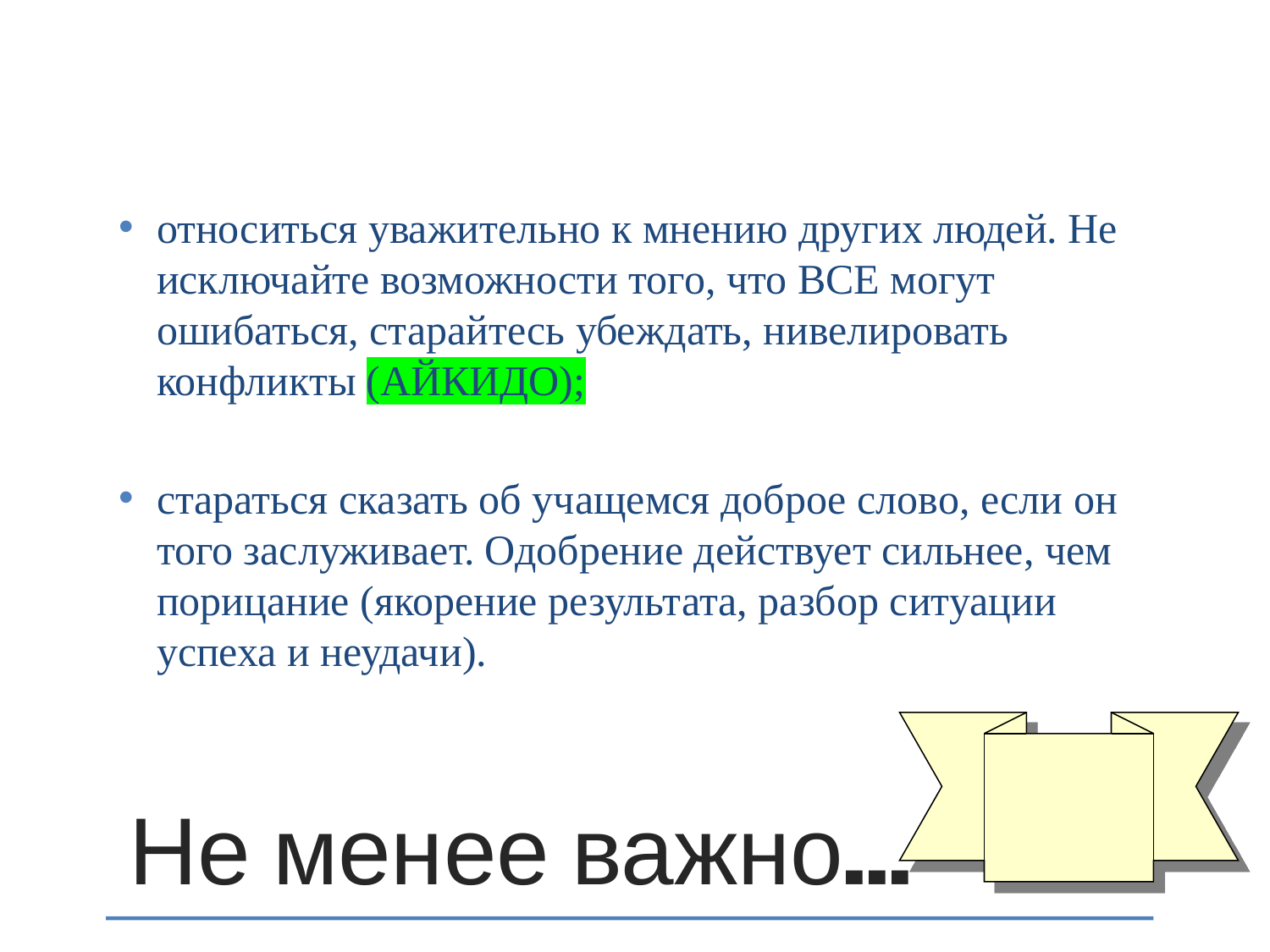

относиться уважительно к мнению других людей. Не исключайте возможности того, что ВСЕ могут ошибаться, старайтесь убеждать, нивелировать конфликты (АЙКИДО);

стараться сказать об учащемся доброе слово, если он того заслуживает. Одобрение действует сильнее, чем порицание (якорение результата, разбор ситуации успеха и неудачи).

# Не менее важно…